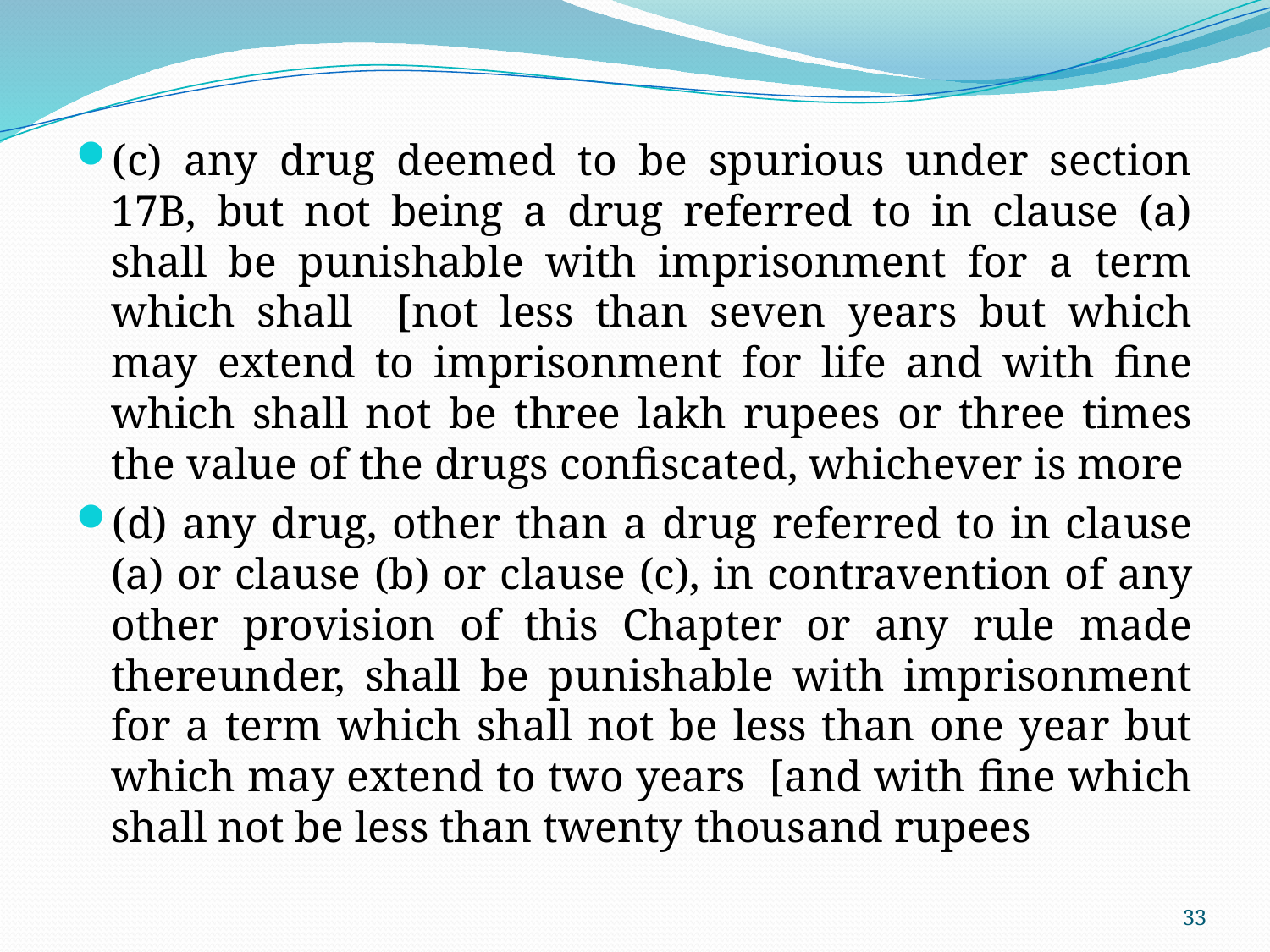

(c) any drug deemed to be spurious under section 17B, but not being a drug referred to in clause (a) shall be punishable with imprisonment for a term which shall  [not less than seven years but which may extend to imprisonment for life and with fine which shall not be three lakh rupees or three times the value of the drugs confiscated, whichever is more
(d) any drug, other than a drug referred to in clause (a) or clause (b) or clause (c), in contravention of any other provision of this Chapter or any rule made thereunder, shall be punishable with imprisonment for a term which shall not be less than one year but which may extend to two years  [and with fine which shall not be less than twenty thousand rupees
33